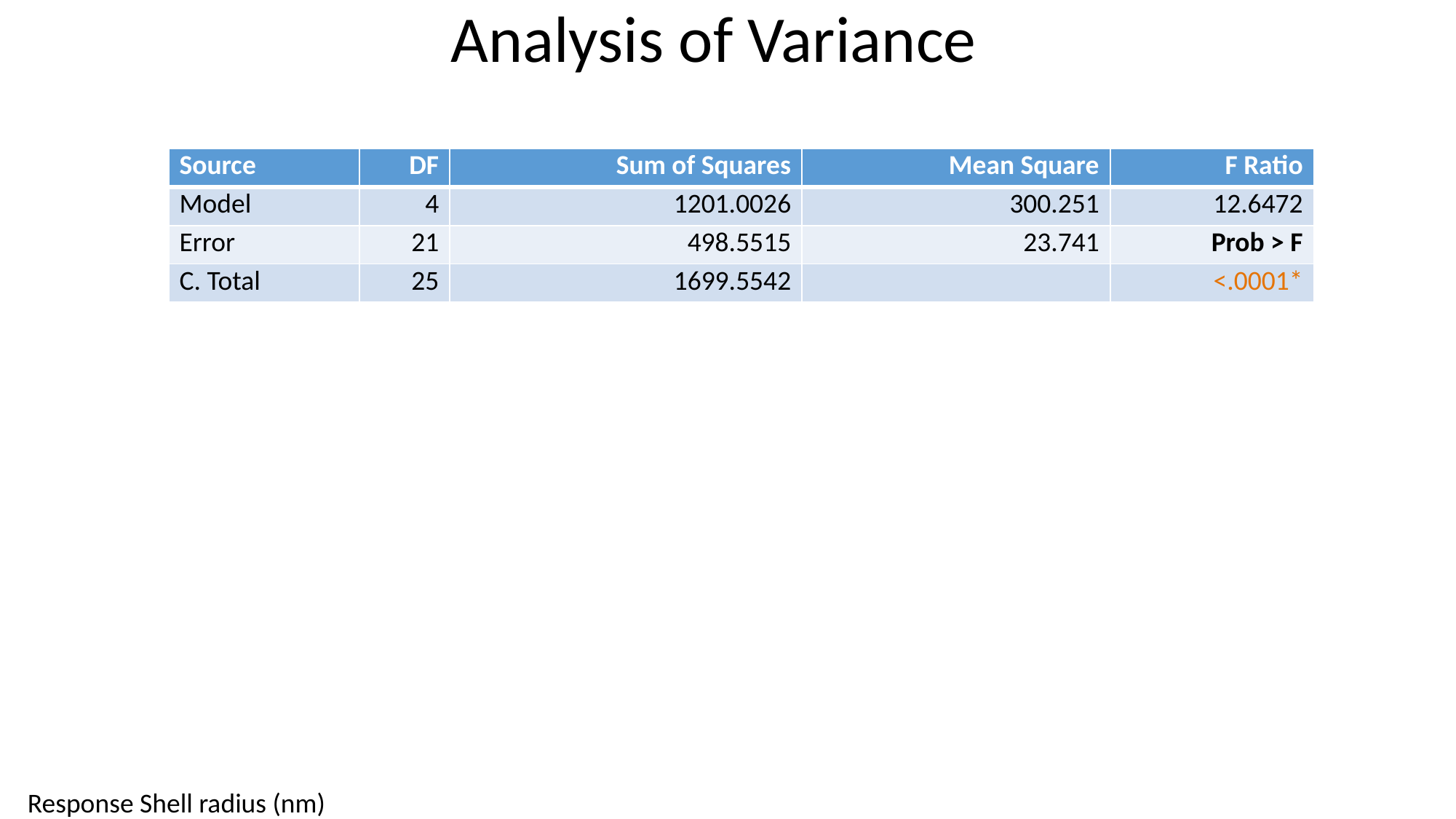

# Analysis of Variance
| Source | DF | Sum of Squares | Mean Square | F Ratio |
| --- | --- | --- | --- | --- |
| Model | 4 | 1201.0026 | 300.251 | 12.6472 |
| Error | 21 | 498.5515 | 23.741 | Prob > F |
| C. Total | 25 | 1699.5542 |  | <.0001\* |
Response Shell radius (nm)